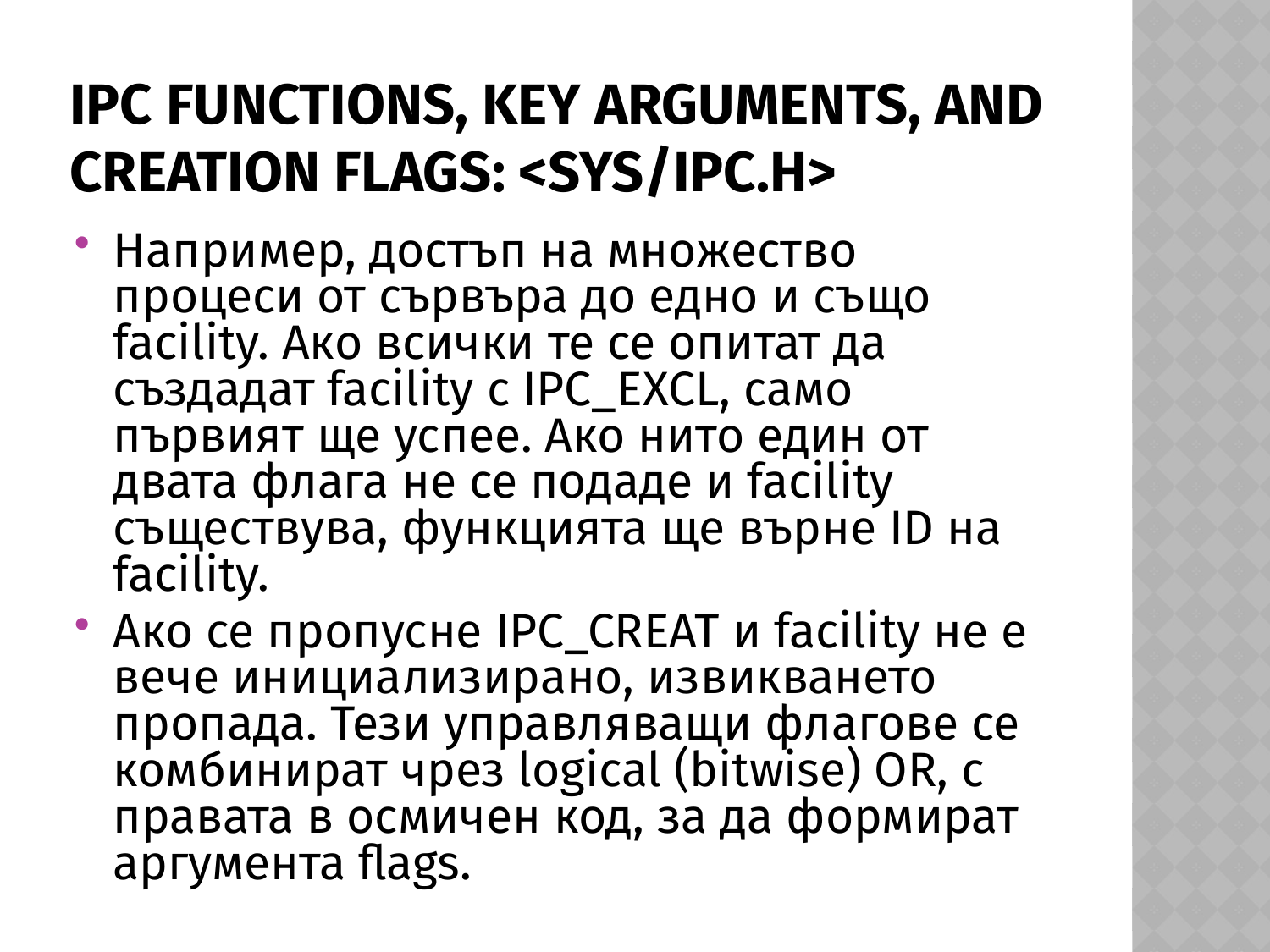

# IPC Functions, Key Arguments, and Creation Flags: <sys/ipc.h>
Например, достъп на множество процеси от сървъра до едно и също facility. Ако всички те се опитат да създадат facility с IPC_EXCL, само първият ще успее. Ако нито един от двата флага не се подаде и facility съществува, функцията ще върне ID на facility.
Ако се пропусне IPC_CREAT и facility не е вече инициализирано, извикването пропада. Тези управляващи флагове се комбинират чрез logical (bitwise) OR, с правата в осмичен код, за да формират аргумента flags.